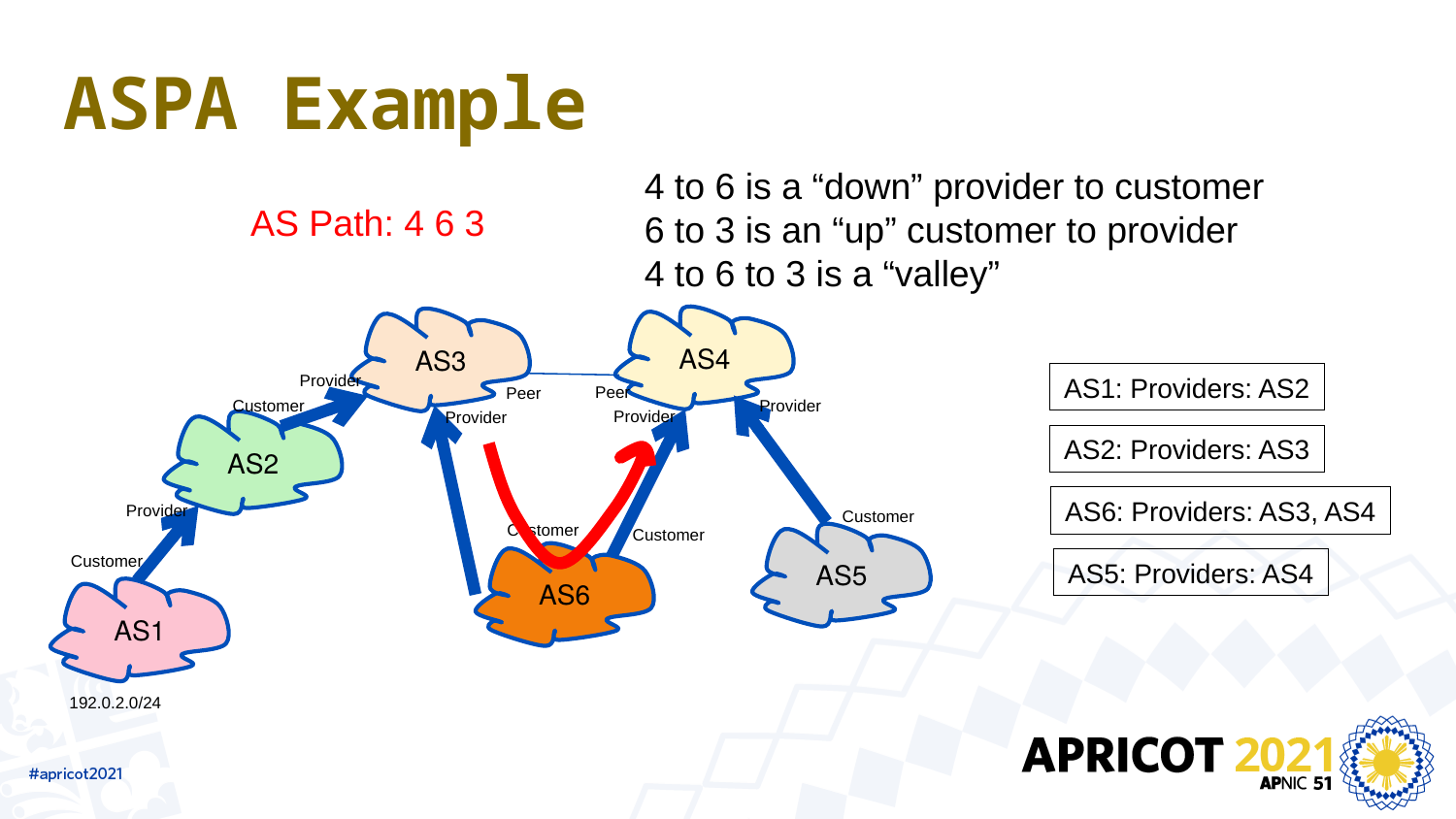

# ASPA Example
4 to 6 is a “down” provider to customer
6 to 3 is an “up” customer to provider
4 to 6 to 3 is a “valley”
AS Path: 4 6 3
AS4
AS3
Provider
AS1: Providers: AS2
Peer
Peer
Customer
Provider
Provider
Provider
AS2
AS2: Providers: AS3

AS6: Providers: AS3, AS4
Provider
Customer
Customer
Customer
AS5
AS6
Customer
AS5: Providers: AS4
AS1
192.0.2.0/24